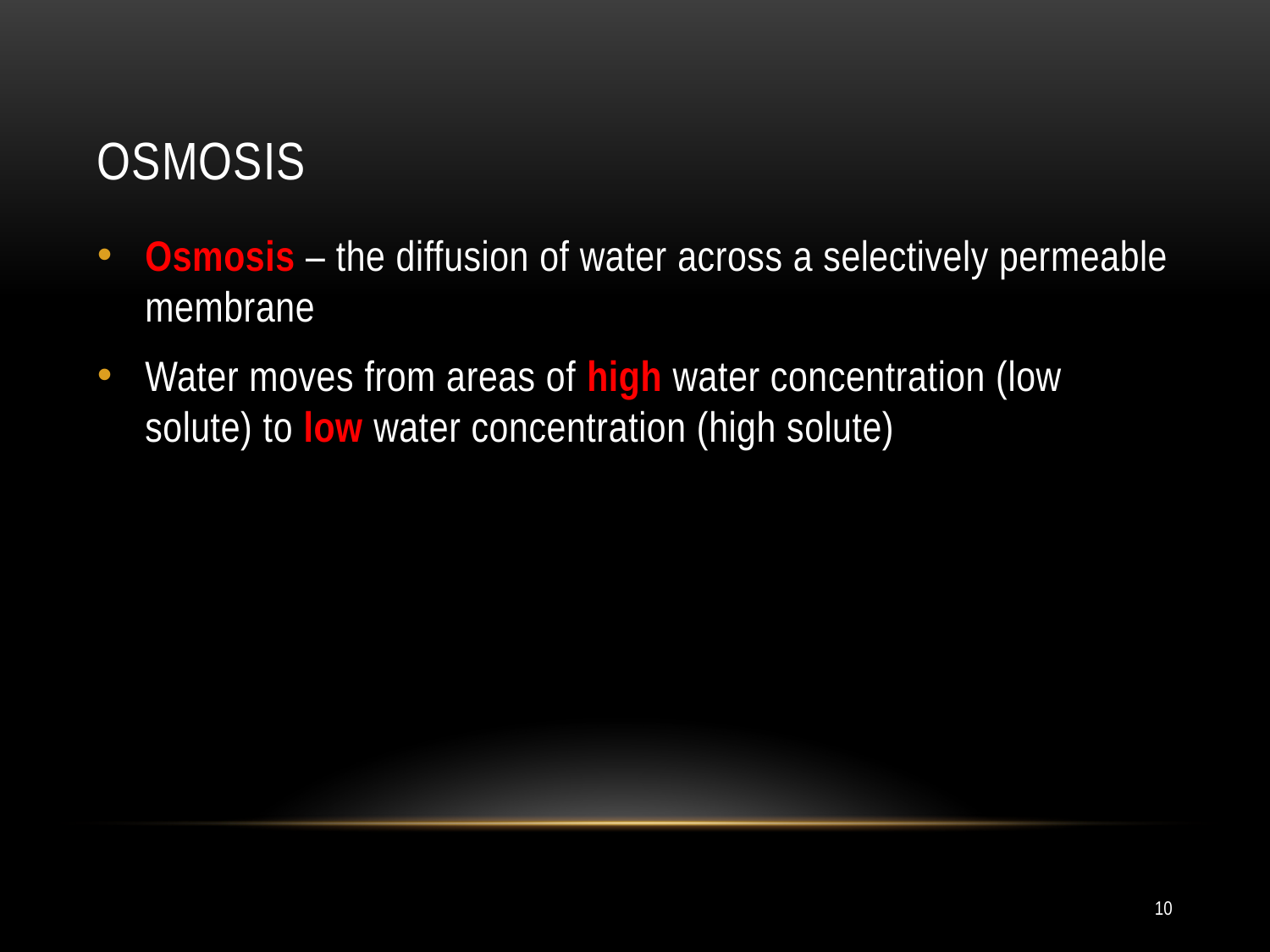

# Osmosis
Osmosis – the diffusion of water across a selectively permeable membrane
Water moves from areas of high water concentration (low solute) to low water concentration (high solute)
10